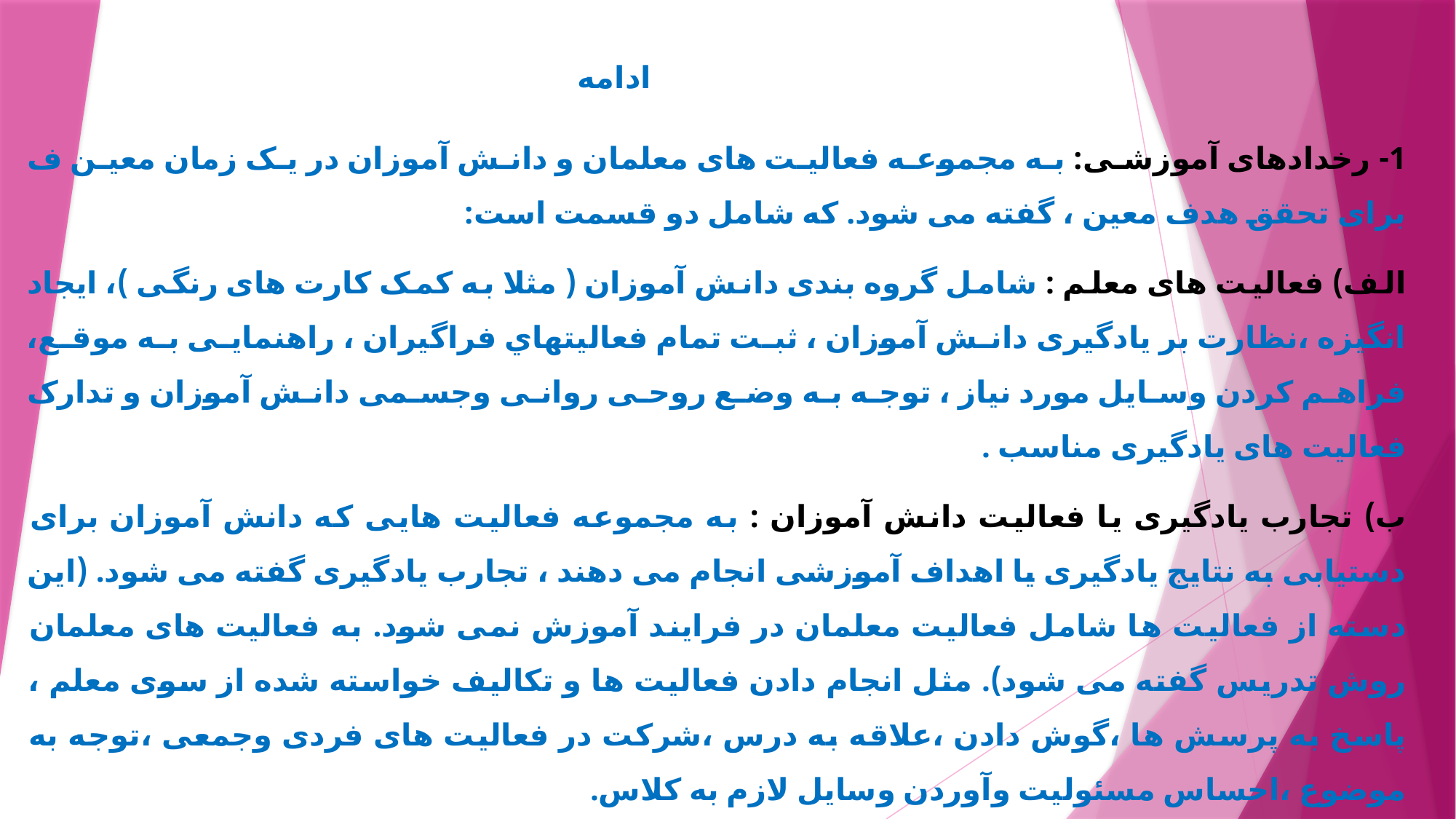

# ادامه
1- رخدادهای آموزشی: به مجموعه فعالیت های معلمان و دانش آموزان در یک زمان معین ف برای تحقق هدف معین ، گفته می شود. که شامل دو قسمت است:
الف) فعالیت های معلم : شامل گروه بندی دانش آموزان ( مثلا به کمک کارت های رنگی )، ایجاد انگیزه ،نظارت بر یادگیری دانش آموزان ، ثبت تمام فعالیتهاي فراگیران ، راهنمایی به موقع، فراهم کردن وسایل مورد نیاز ، توجه به وضع روحی روانی وجسمی دانش آموزان و تدارک فعالیت های یادگیری مناسب .
ب) تجارب یادگیری یا فعالیت دانش آموزان : به مجموعه فعالیت هایی که دانش آموزان برای دستیابی به نتایج یادگیری یا اهداف آموزشی انجام می دهند ، تجارب یادگیری گفته می شود. (این دسته از فعالیت ها شامل فعالیت معلمان در فرایند آموزش نمی شود. به فعالیت های معلمان روش تدریس گفته می شود). مثل انجام دادن فعالیت ها و تکالیف خواسته شده از سوی معلم ، پاسخ به پرسش ها ،گوش دادن ،علاقه به درس ،شرکت در فعالیت های فردی وجمعی ،توجه به موضوع ،احساس مسئولیت وآوردن وسایل لازم به کلاس.